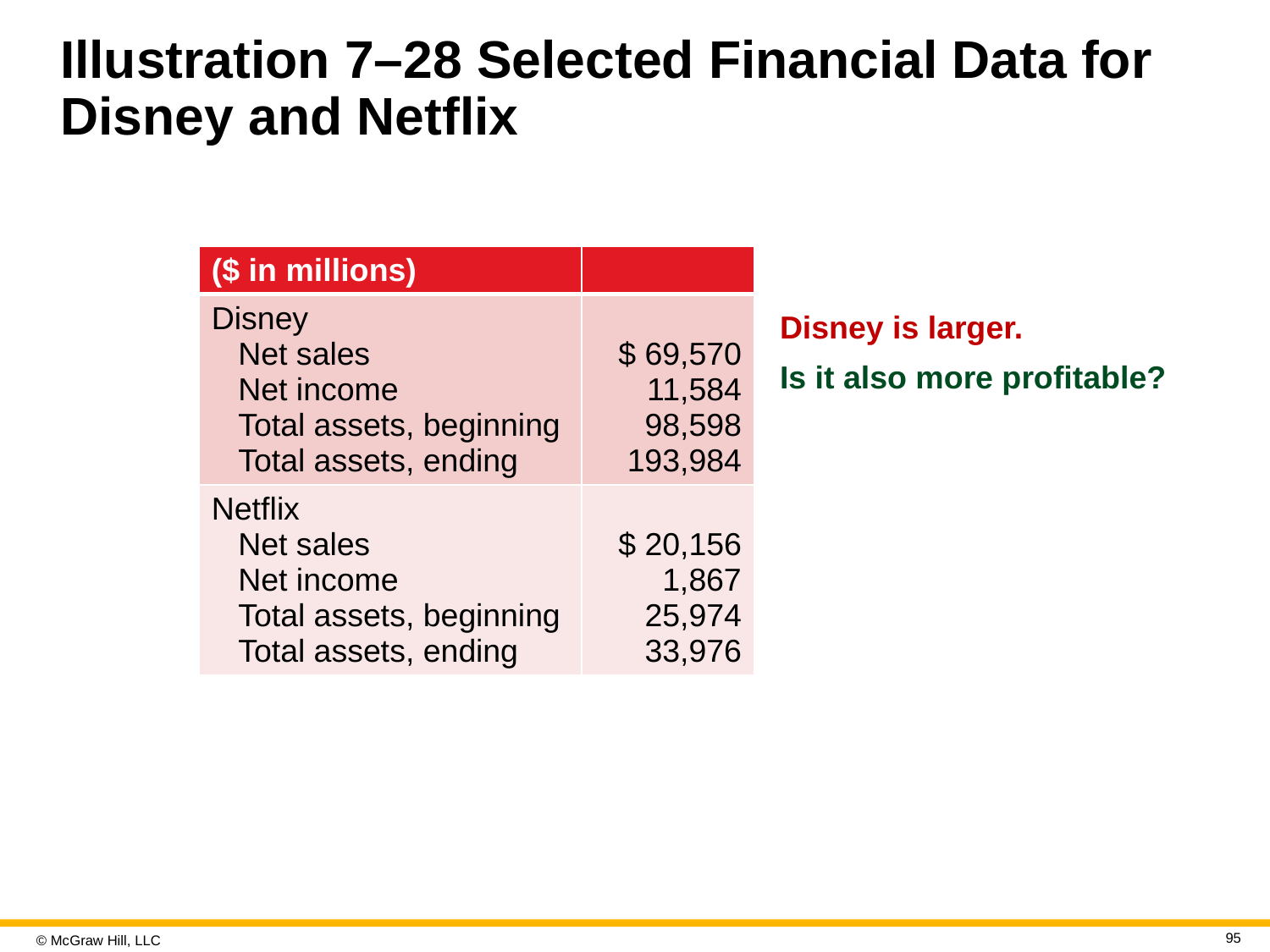

# Illustration 7–28 Selected Financial Data for Disney and Netflix
| ($ in millions) |  |
| --- | --- |
| Disney Net sales Net income Total assets, beginning Total assets, ending | $ 69,570 11,584 98,598 193,984 |
| Netflix Net sales Net income Total assets, beginning Total assets, ending | $ 20,156 1,867 25,974 33,976 |
Disney is larger.
Is it also more profitable?
95